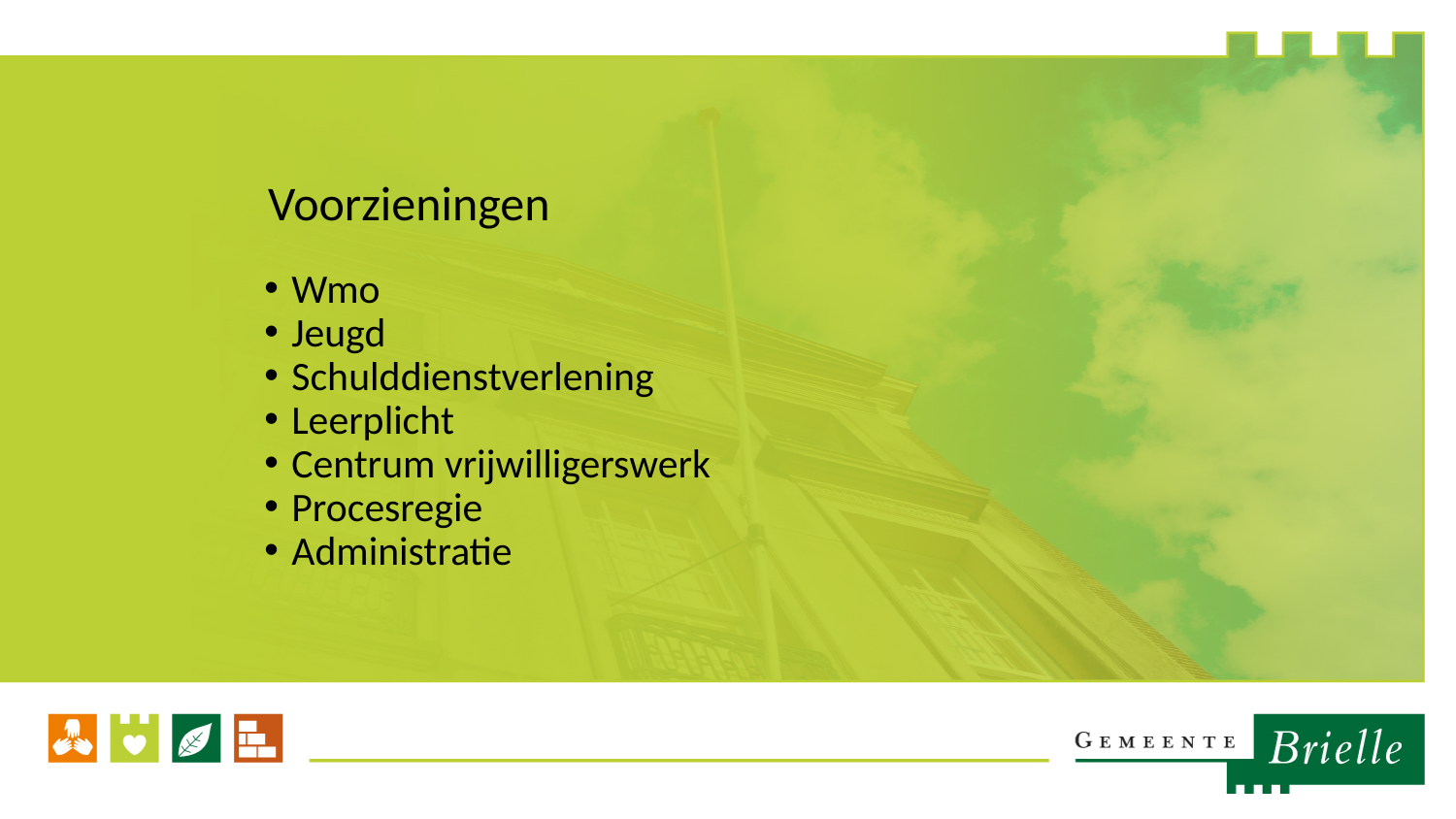

# Voorzieningen
Wmo
Jeugd
Schulddienstverlening
Leerplicht
Centrum vrijwilligerswerk
Procesregie
Administratie